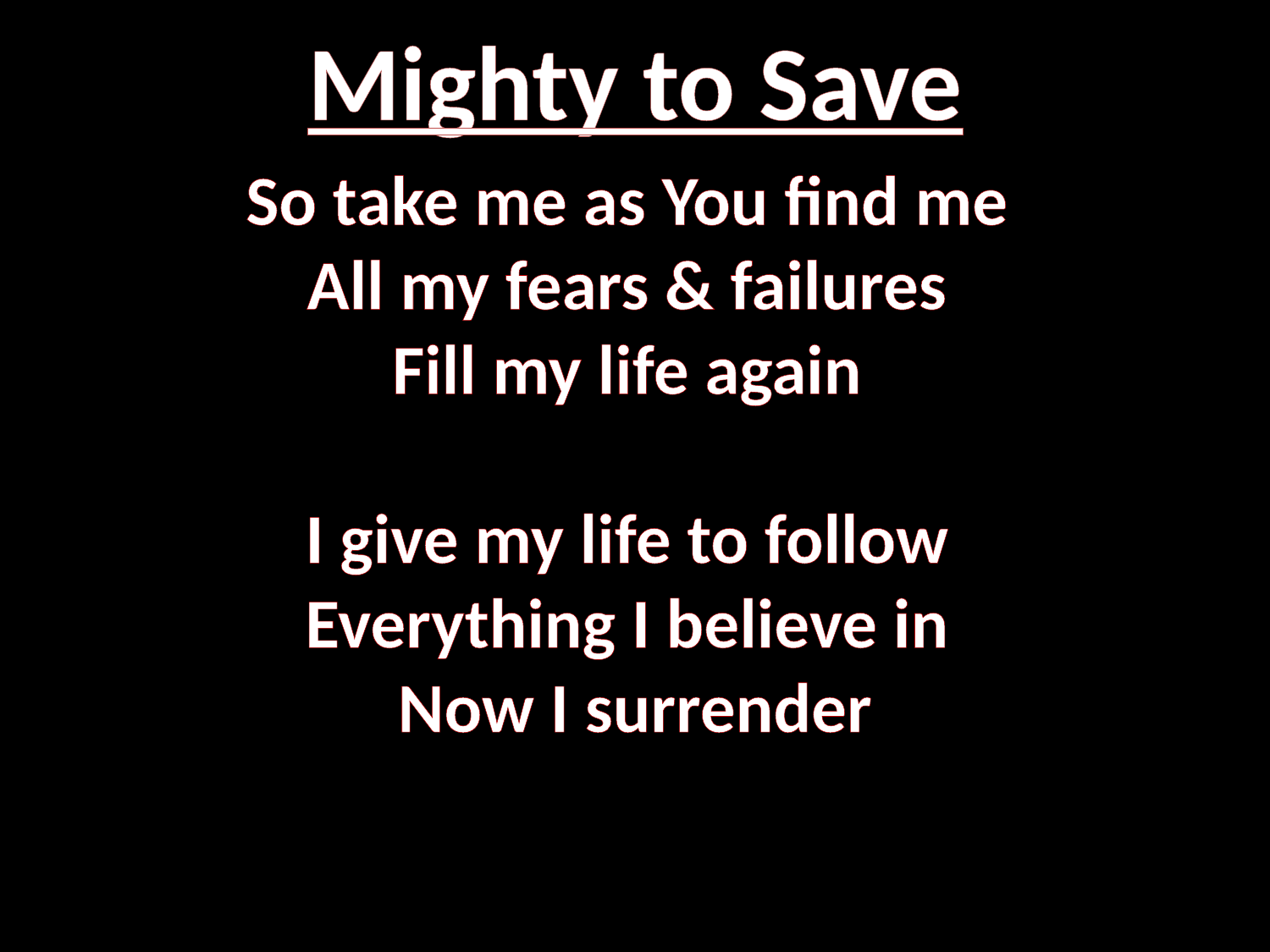

# Mighty to Save
So take me as You find me 
All my fears & failures 
Fill my life again 
I give my life to follow 
Everything I believe in 
Now I surrender